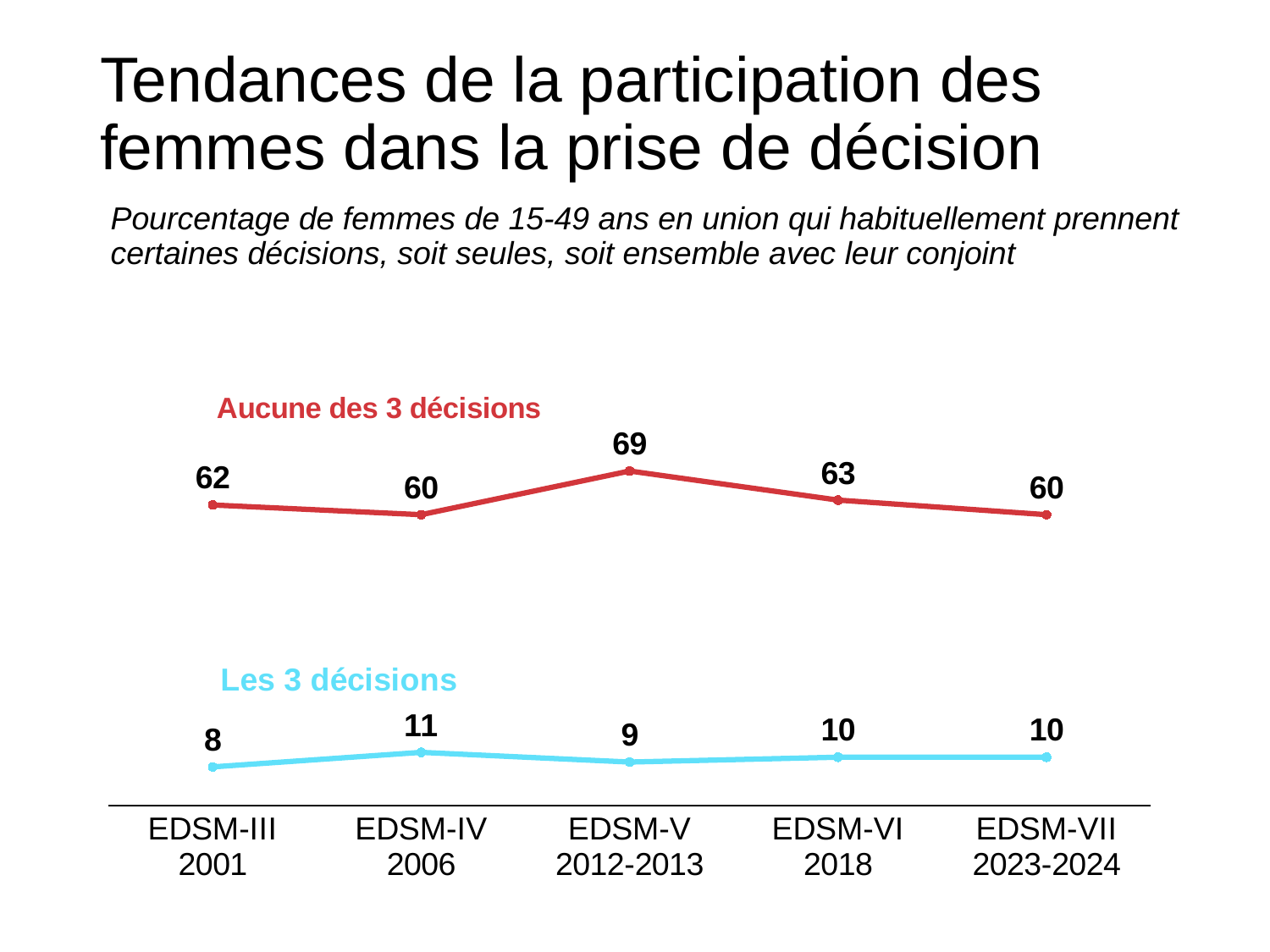

# Tendances de la participation des femmes dans la prise de décision
Pourcentage de femmes de 15-49 ans en union qui habituellement prennent certaines décisions, soit seules, soit ensemble avec leur conjoint

### Chart

| Category | All 3 decisions | None of the 3 decisions |
|---|---|---|
| EDSM-III
2001 | 8.0 | 62.0 |
| EDSM-IV
2006 | 11.0 | 60.0 |
| EDSM-V
2012-2013 | 9.0 | 69.0 |
| EDSM-VI
2018 | 10.0 | 63.0 |
| EDSM-VII
2023-2024 | 10.0 | 60.0 |